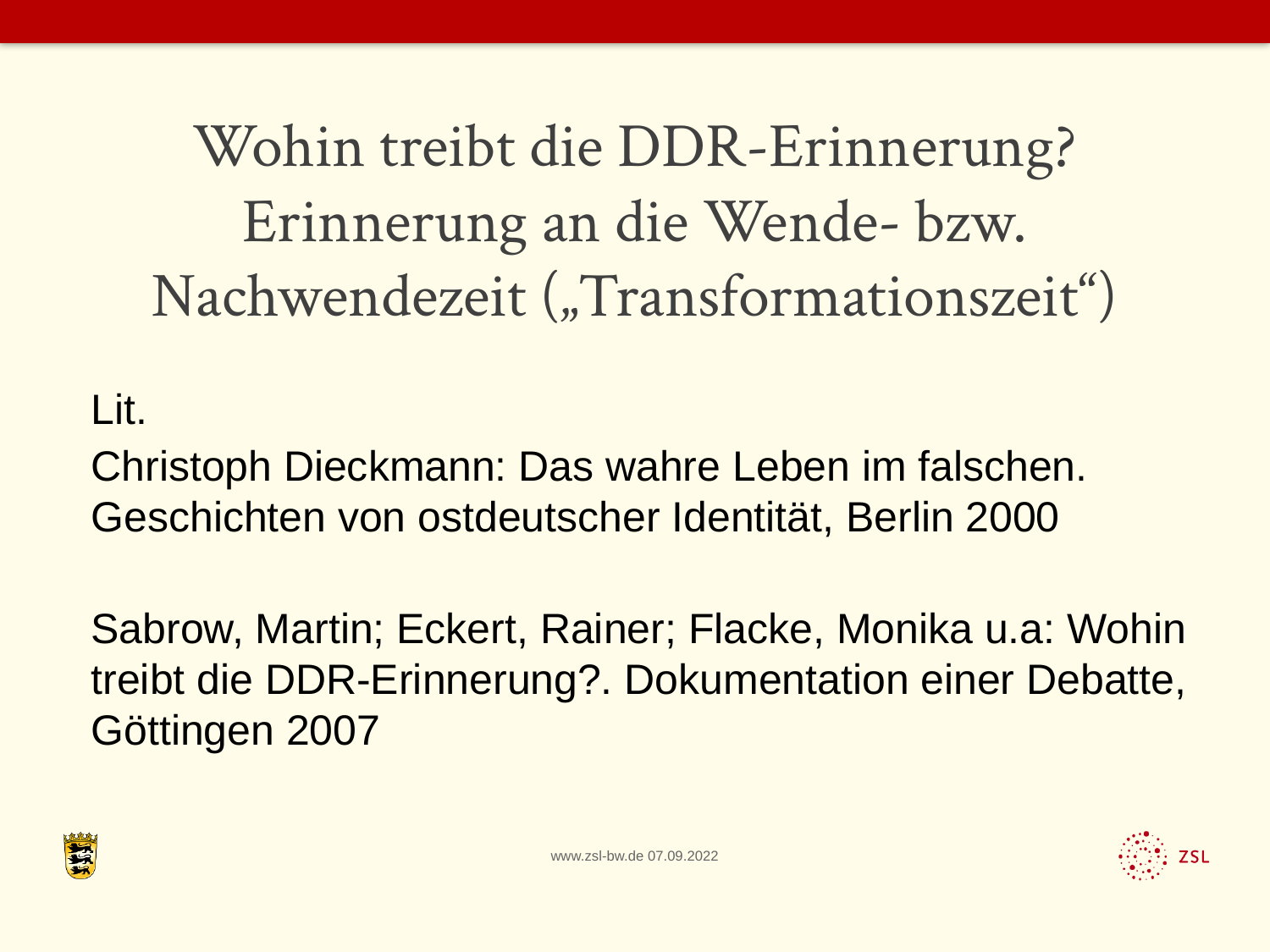

# Wohin treibt die DDR-Erinnerung? Erinnerung an die Wende- bzw. Nachwendezeit („Transformationszeit“)
Lit.
Christoph Dieckmann: Das wahre Leben im falschen. Geschichten von ostdeutscher Identität, Berlin 2000

Sabrow, Martin; Eckert, Rainer; Flacke, Monika u.a: Wohin treibt die DDR-Erinnerung?. Dokumentation einer Debatte, Göttingen 2007